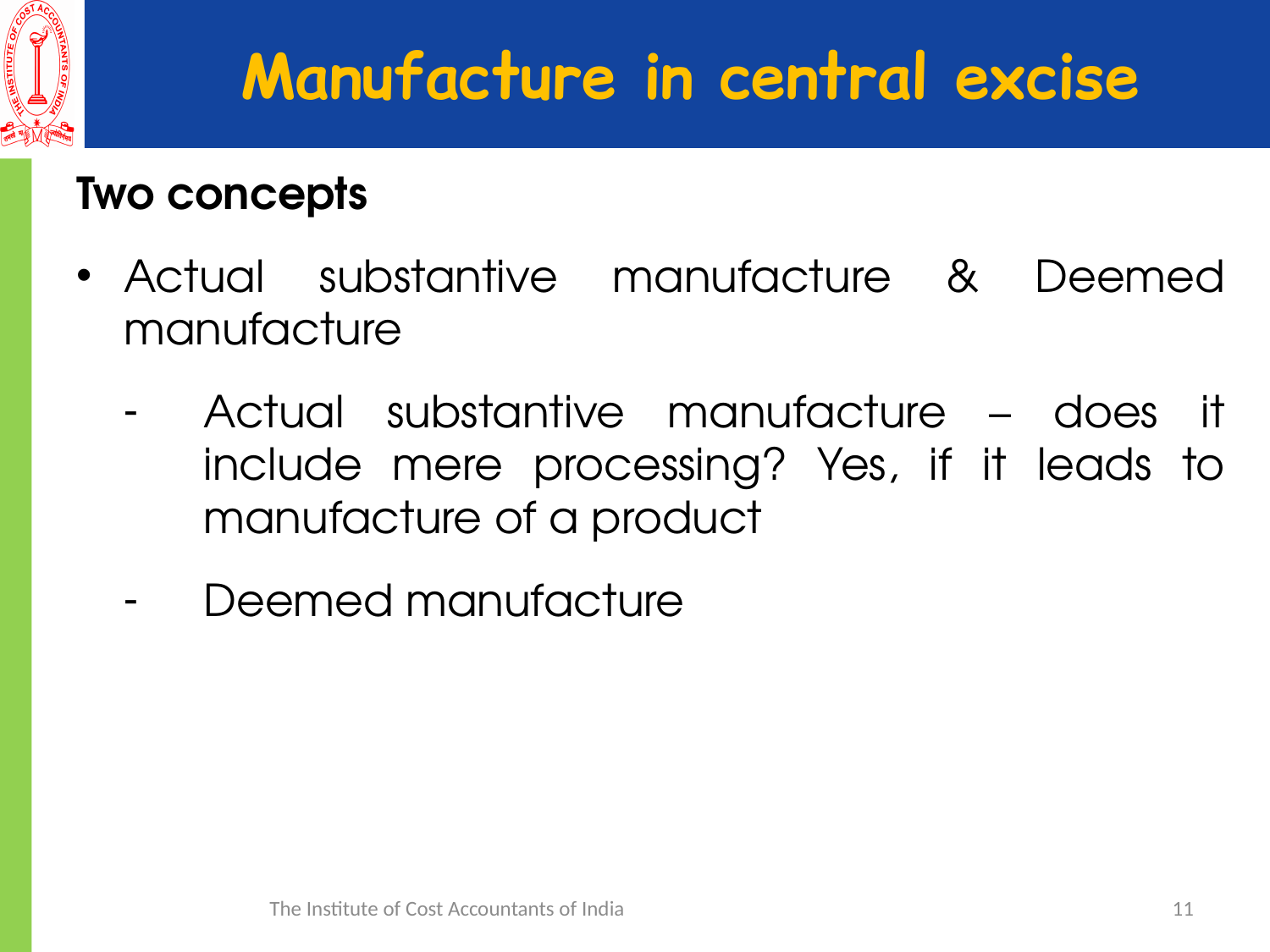

# Manufacture in central excise
Two concepts
Actual substantive manufacture & Deemed manufacture
Actual substantive manufacture – does it include mere processing? Yes, if it leads to manufacture of a product
Deemed manufacture

The Institute of Cost Accountants of India
11